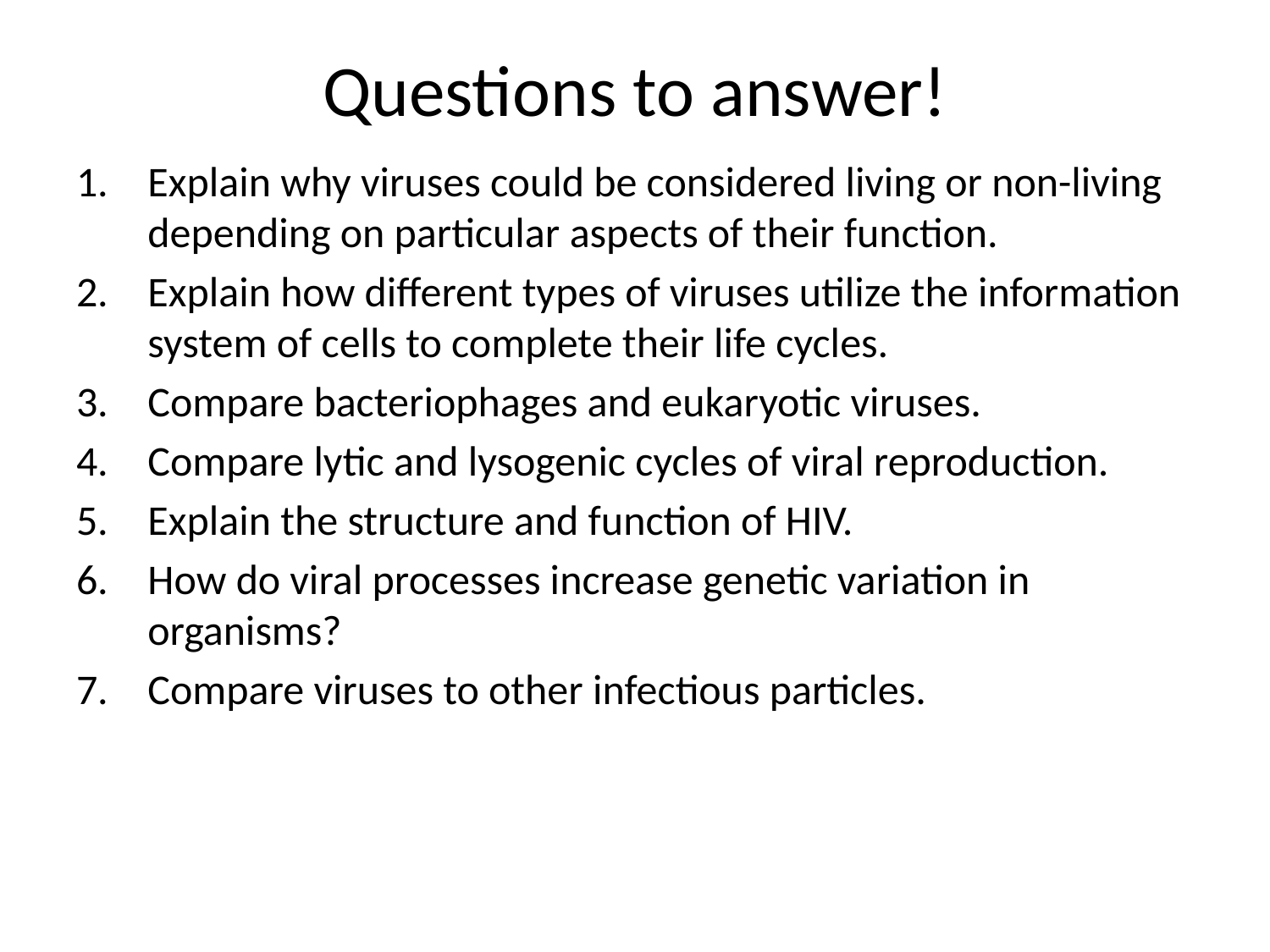

# Questions to answer!
Explain why viruses could be considered living or non-living depending on particular aspects of their function.
Explain how different types of viruses utilize the information system of cells to complete their life cycles.
Compare bacteriophages and eukaryotic viruses.
Compare lytic and lysogenic cycles of viral reproduction.
Explain the structure and function of HIV.
How do viral processes increase genetic variation in organisms?
Compare viruses to other infectious particles.